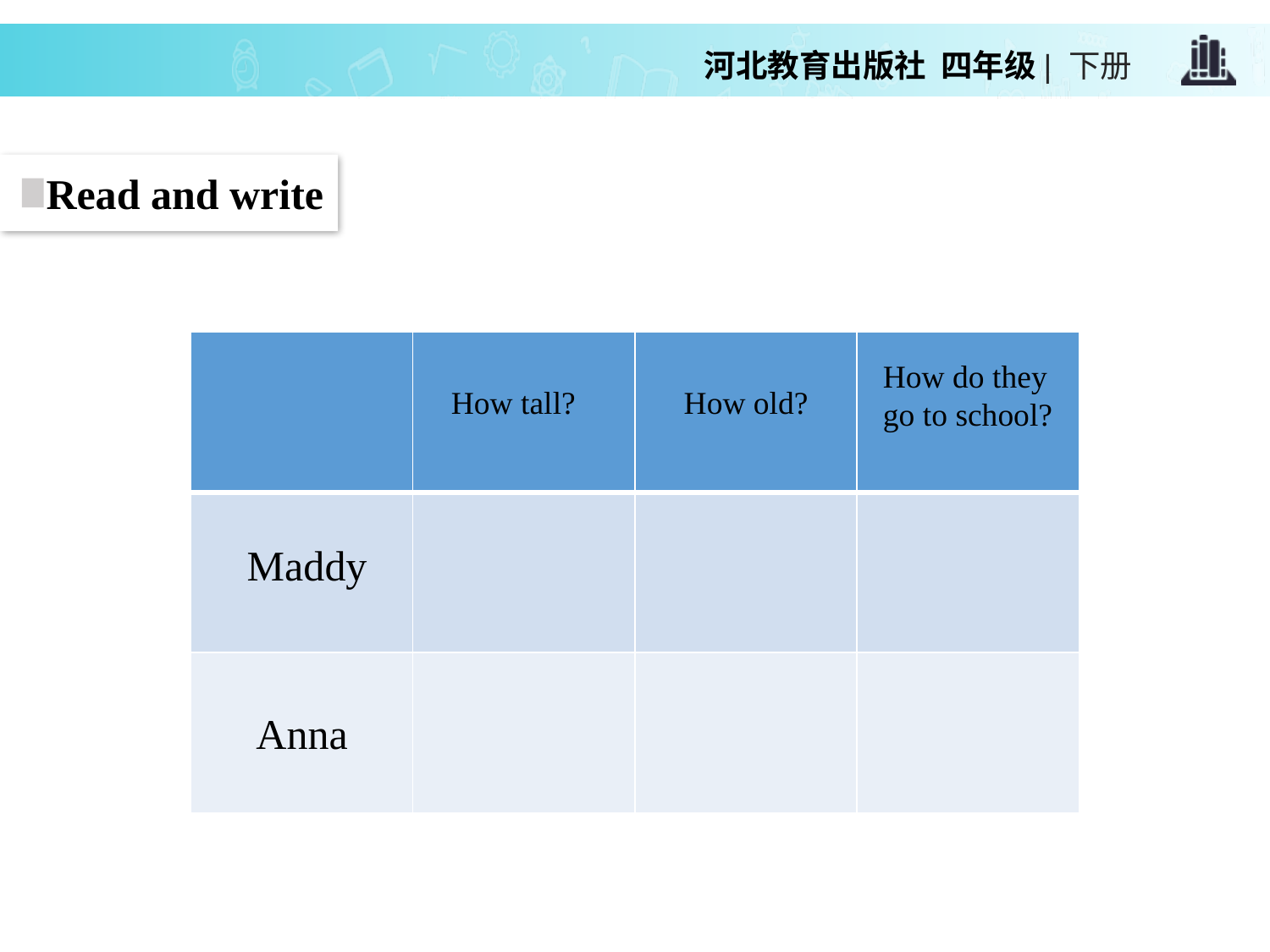

Read and write

|  |  |  |  |
| --- | --- | --- | --- |
|  |  |  |  |
|  |  |  |  |
How do they go to school?
How tall?
How old?
Maddy
Anna